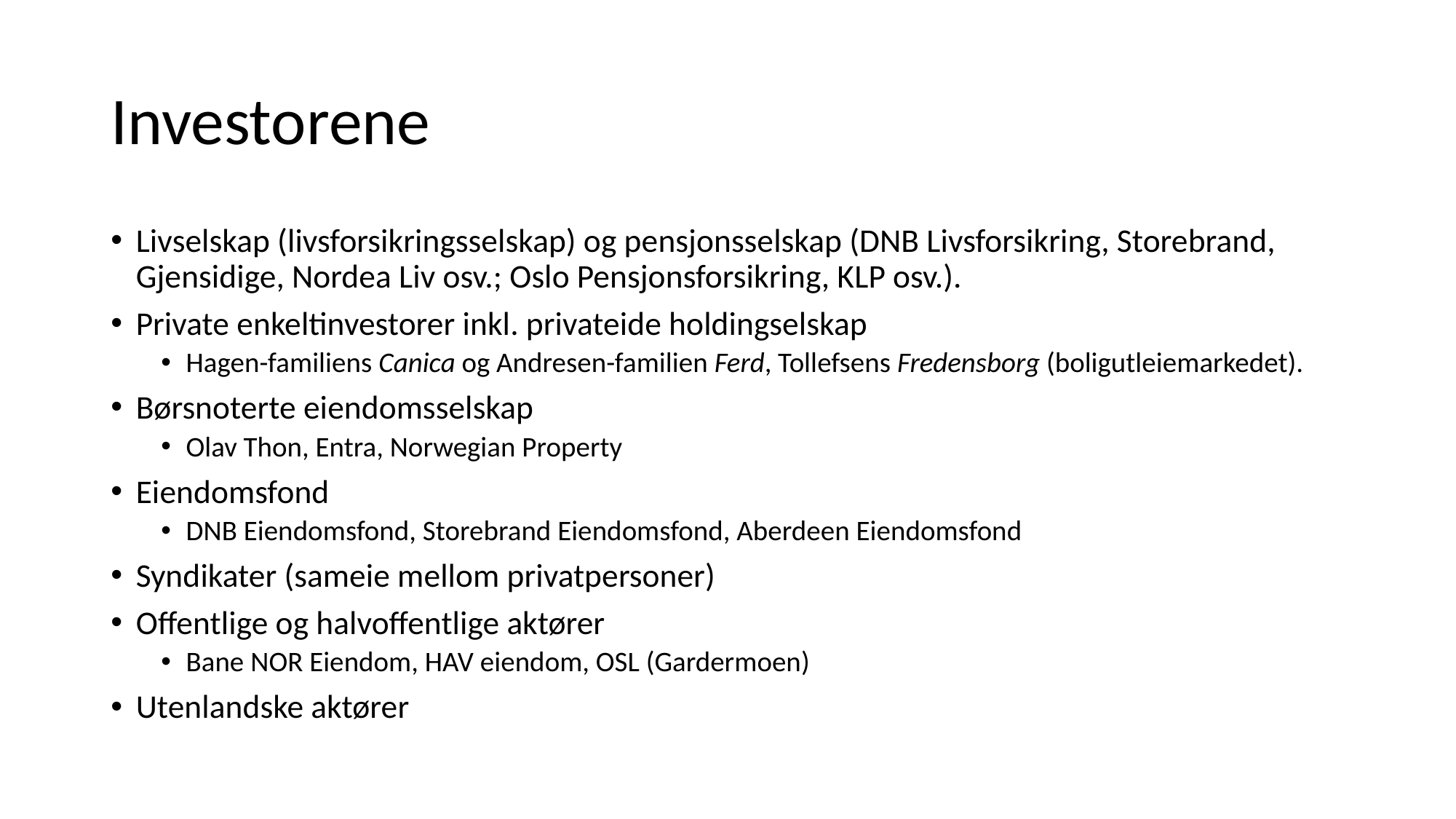

# Investorene
Livselskap (livsforsikringsselskap) og pensjonsselskap (DNB Livsforsikring, Storebrand, Gjensidige, Nordea Liv osv.; Oslo Pensjonsforsikring, KLP osv.).
Private enkeltinvestorer inkl. privateide holdingselskap
Hagen-familiens Canica og Andresen-familien Ferd, Tollefsens Fredensborg (boligutleiemarkedet).
Børsnoterte eiendomsselskap
Olav Thon, Entra, Norwegian Property
Eiendomsfond
DNB Eiendomsfond, Storebrand Eiendomsfond, Aberdeen Eiendomsfond
Syndikater (sameie mellom privatpersoner)
Offentlige og halvoffentlige aktører
Bane NOR Eiendom, HAV eiendom, OSL (Gardermoen)
Utenlandske aktører